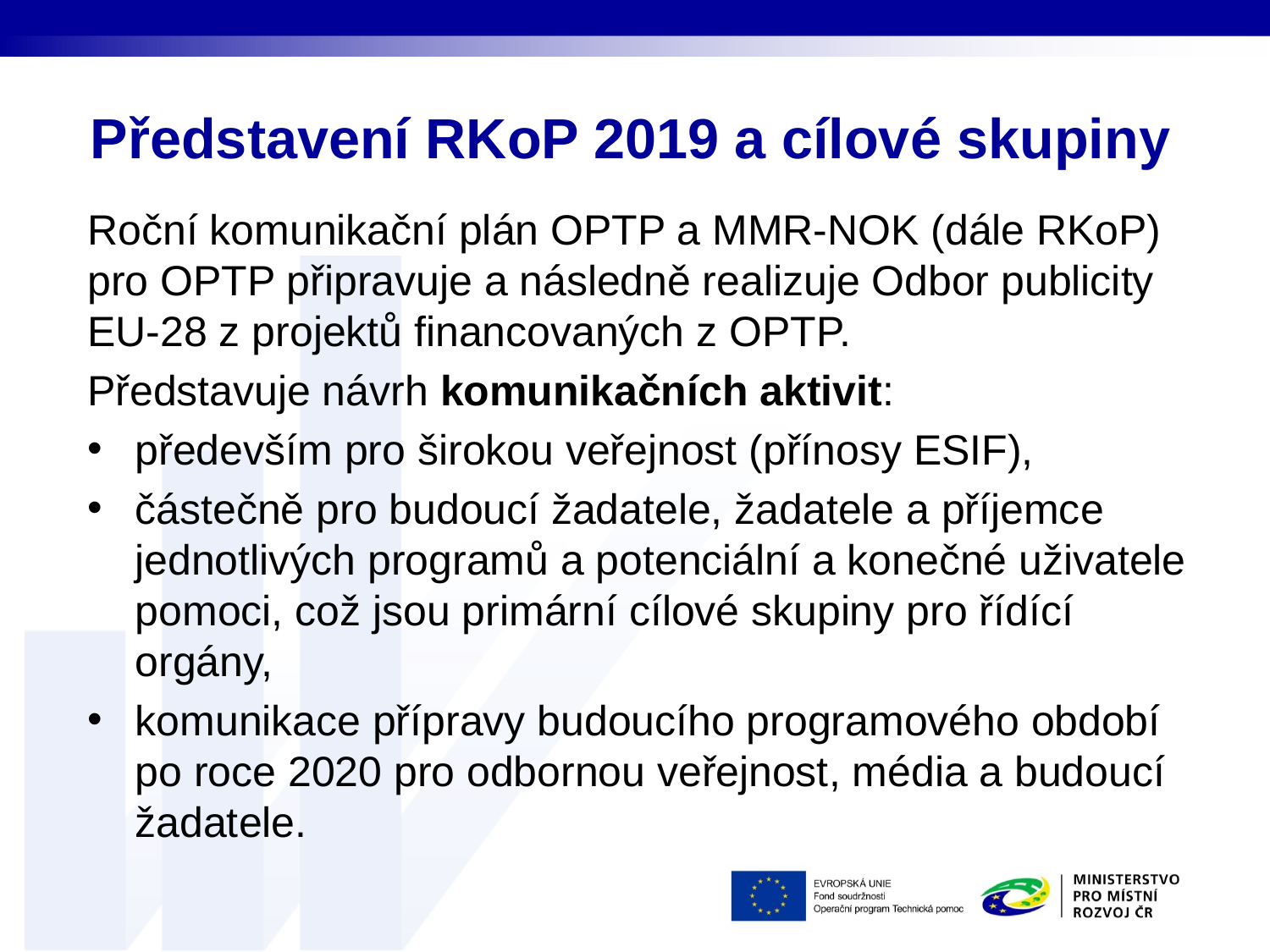

# Představení RKoP 2019 a cílové skupiny
Roční komunikační plán OPTP a MMR-NOK (dále RKoP) pro OPTP připravuje a následně realizuje Odbor publicity EU-28 z projektů financovaných z OPTP.
Představuje návrh komunikačních aktivit:
především pro širokou veřejnost (přínosy ESIF),
částečně pro budoucí žadatele, žadatele a příjemce jednotlivých programů a potenciální a konečné uživatele pomoci, což jsou primární cílové skupiny pro řídící orgány,
komunikace přípravy budoucího programového období po roce 2020 pro odbornou veřejnost, média a budoucí žadatele.